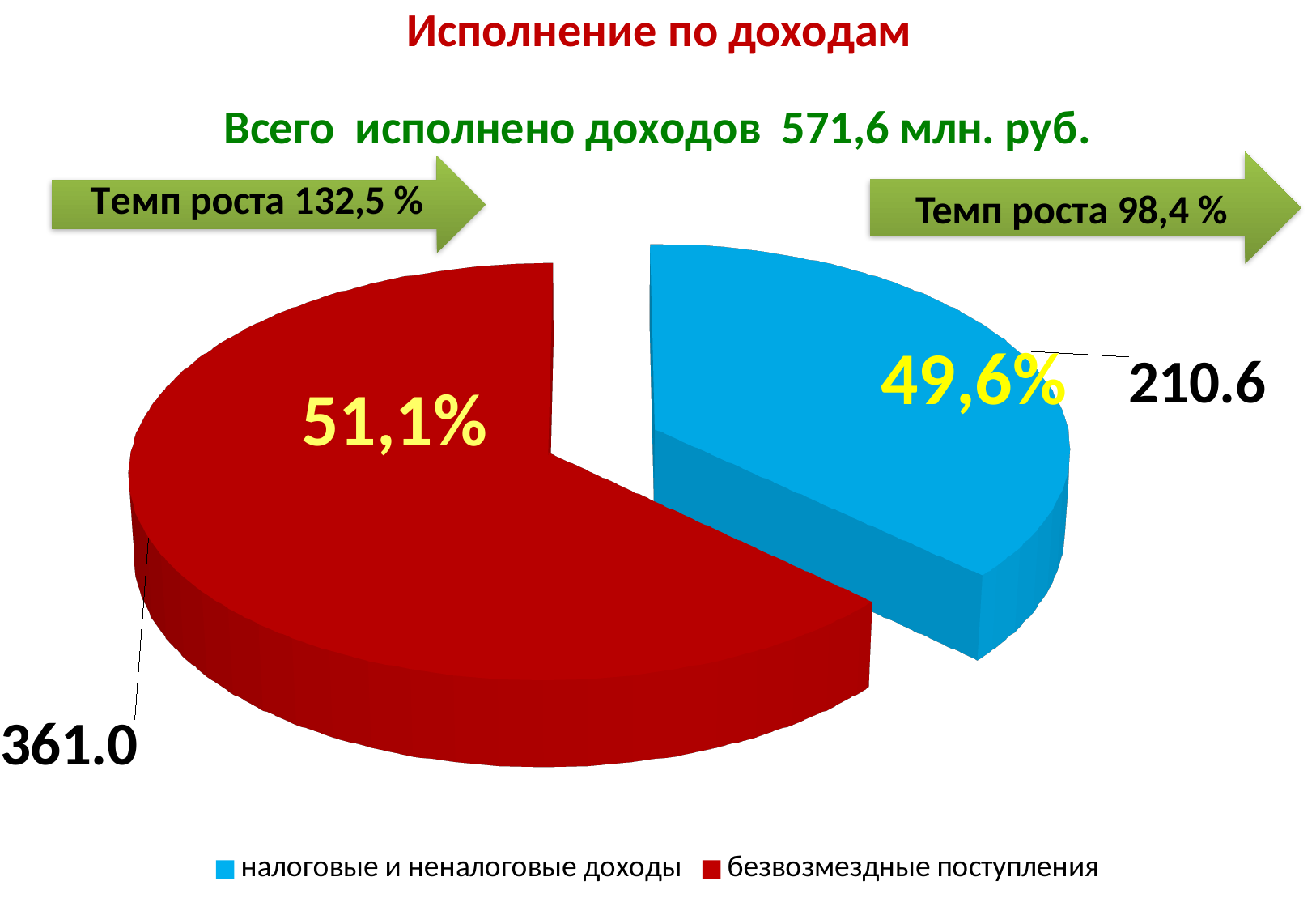

# Исполнение по доходам

[unsupported chart]

Темп роста 98,4 %
49,6%
51,1%